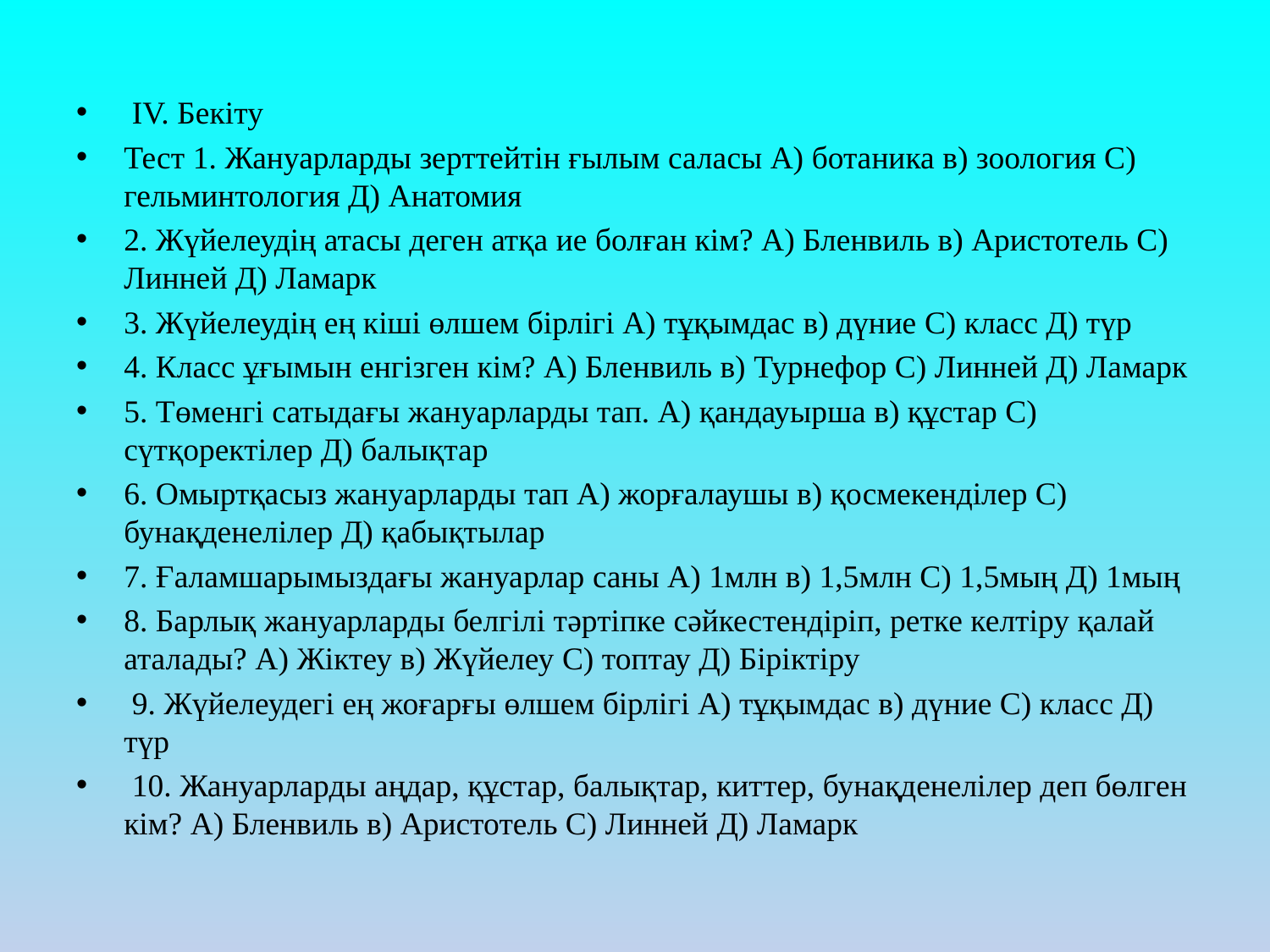

ІV. Бекіту
Тест 1. Жануарларды зерттейтін ғылым саласы А) ботаника в) зоология С) гельминтология Д) Анатомия
2. Жүйелеудің атасы деген атқа ие болған кім? А) Бленвиль в) Аристотель С) Линней Д) Ламарк
3. Жүйелеудің ең кіші өлшем бірлігі А) тұқымдас в) дүние С) класс Д) түр
4. Класс ұғымын енгізген кім? А) Бленвиль в) Турнефор С) Линней Д) Ламарк
5. Төменгі сатыдағы жануарларды тап. А) қандауырша в) құстар С) сүтқоректілер Д) балықтар
6. Омыртқасыз жануарларды тап А) жорғалаушы в) қосмекенділер С) бунақденелілер Д) қабықтылар
7. Ғаламшарымыздағы жануарлар саны А) 1млн в) 1,5млн С) 1,5мың Д) 1мың
8. Барлық жануарларды белгілі тәртіпке сәйкестендіріп, ретке келтіру қалай аталады? А) Жіктеу в) Жүйелеу С) топтау Д) Біріктіру
 9. Жүйелеудегі ең жоғарғы өлшем бірлігі А) тұқымдас в) дүние С) класс Д) түр
 10. Жануарларды аңдар, құстар, балықтар, киттер, бунақденелілер деп бөлген кім? А) Бленвиль в) Аристотель С) Линней Д) Ламарк